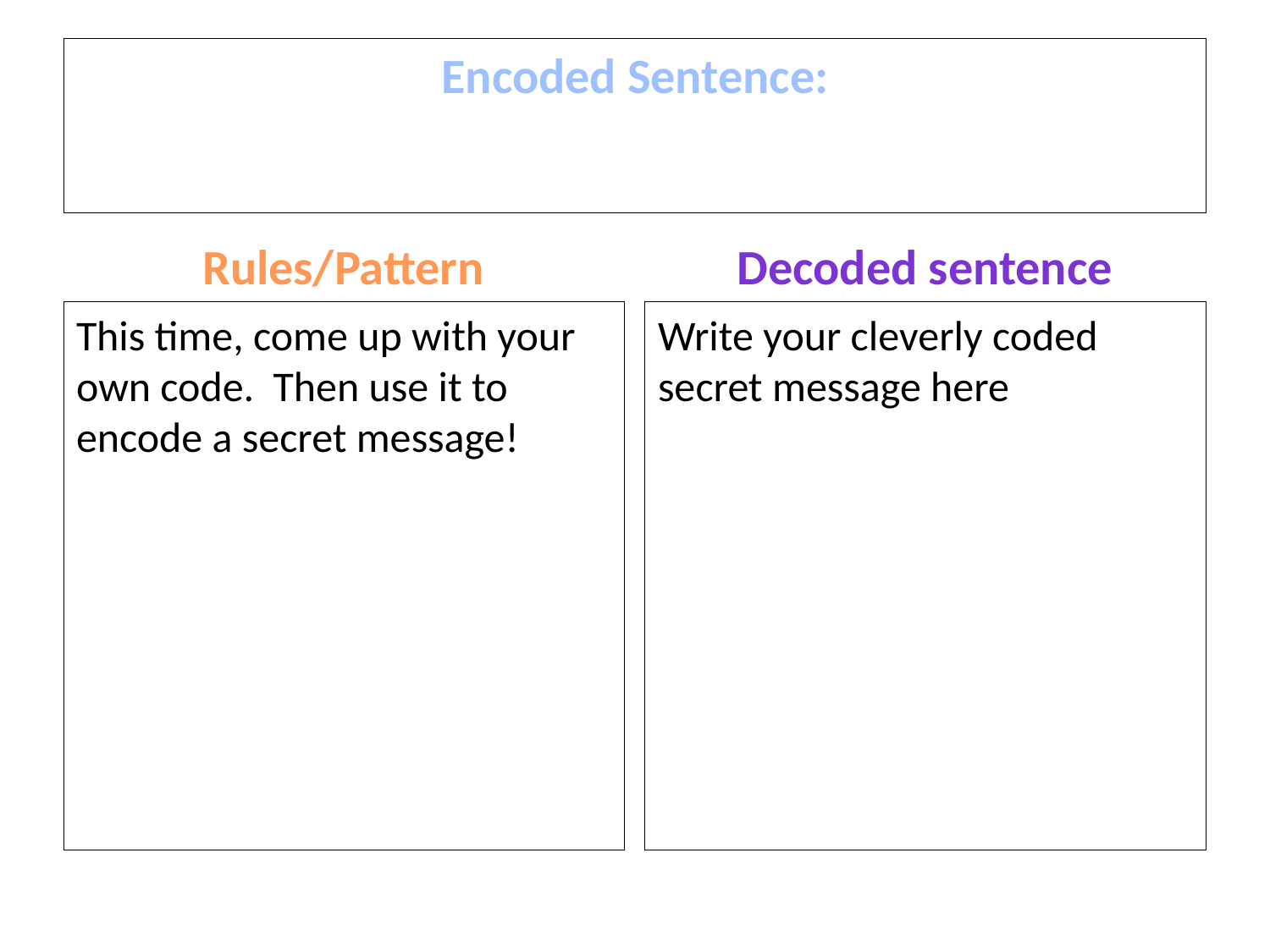

#
Encoded Sentence:
Rules/Pattern
Decoded sentence
This time, come up with your own code.  Then use it to encode a secret message!
Write your cleverly coded secret message here